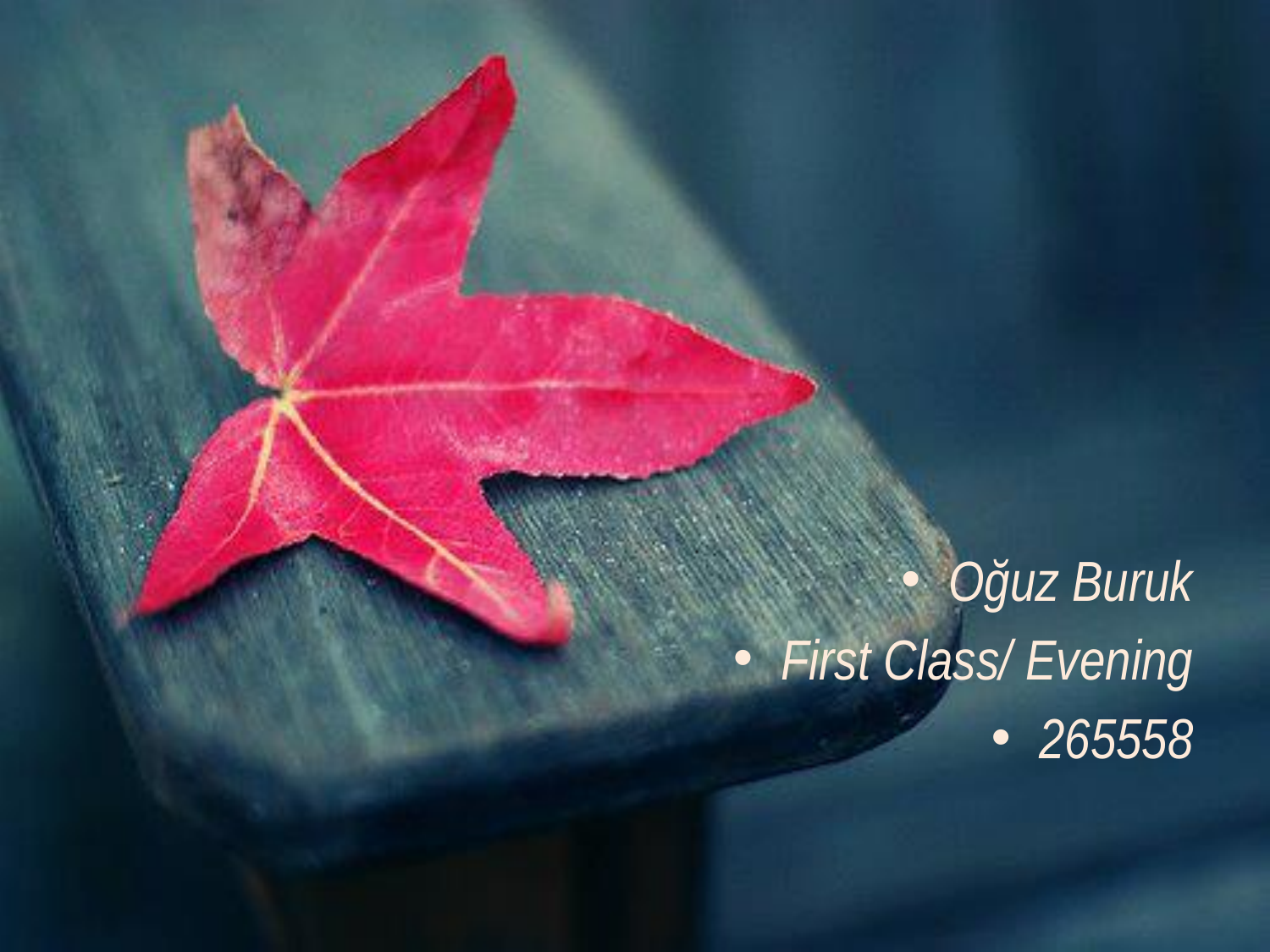

#

Oğuz Buruk
First Class/ Evening
265558